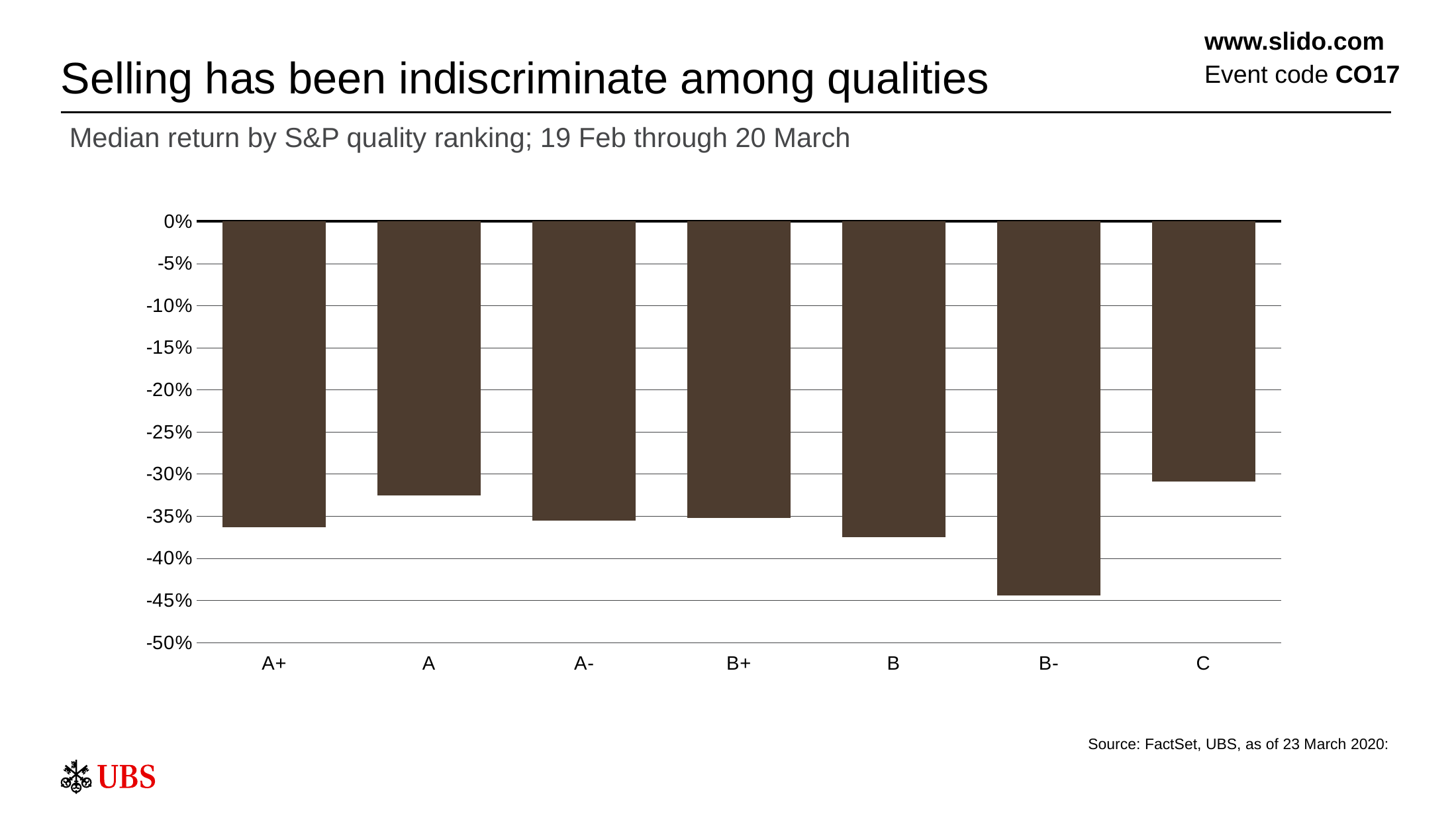

# Selling has been indiscriminate among qualities
www.slido.com
Event code CO17
Median return by S&P quality ranking; 19 Feb through 20 March

### Chart

| Category |  |
|---|---|
| A+ | -0.36348174561700297 |
| A | -0.32537826245050605 |
| A- | -0.3553326748976485 |
| B+ | -0.3521588864219185 |
| B | -0.375000037416189 |
| B- | -0.44446958460181546 |
| C | -0.30900150071732 |
Source: FactSet, UBS, as of 23 March 2020: